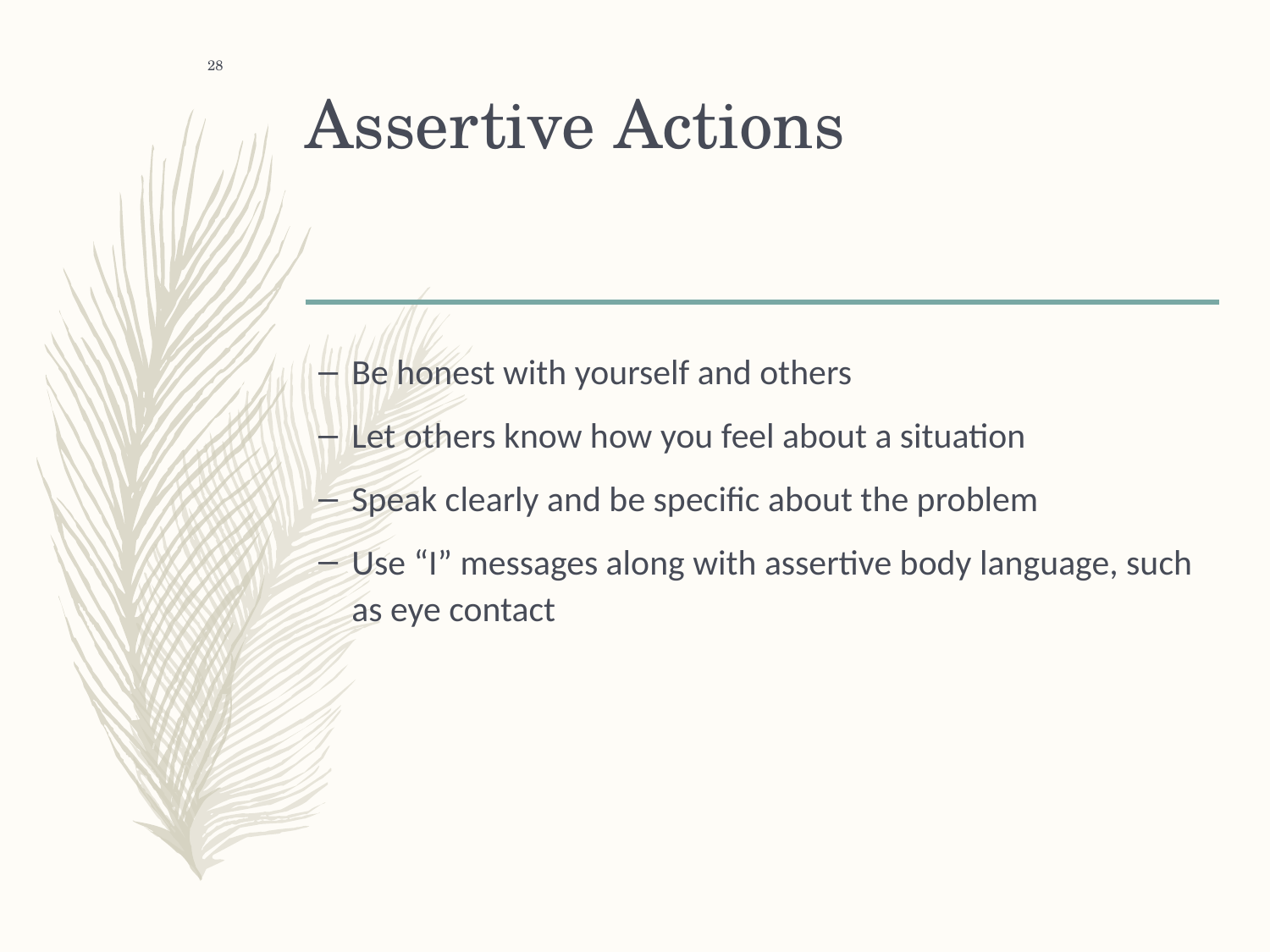

# Assertive Actions
 28

Be honest with yourself and others
Let others know how you feel about a situation
Speak clearly and be specific about the problem
Use “I” messages along with assertive body language, such as eye contact